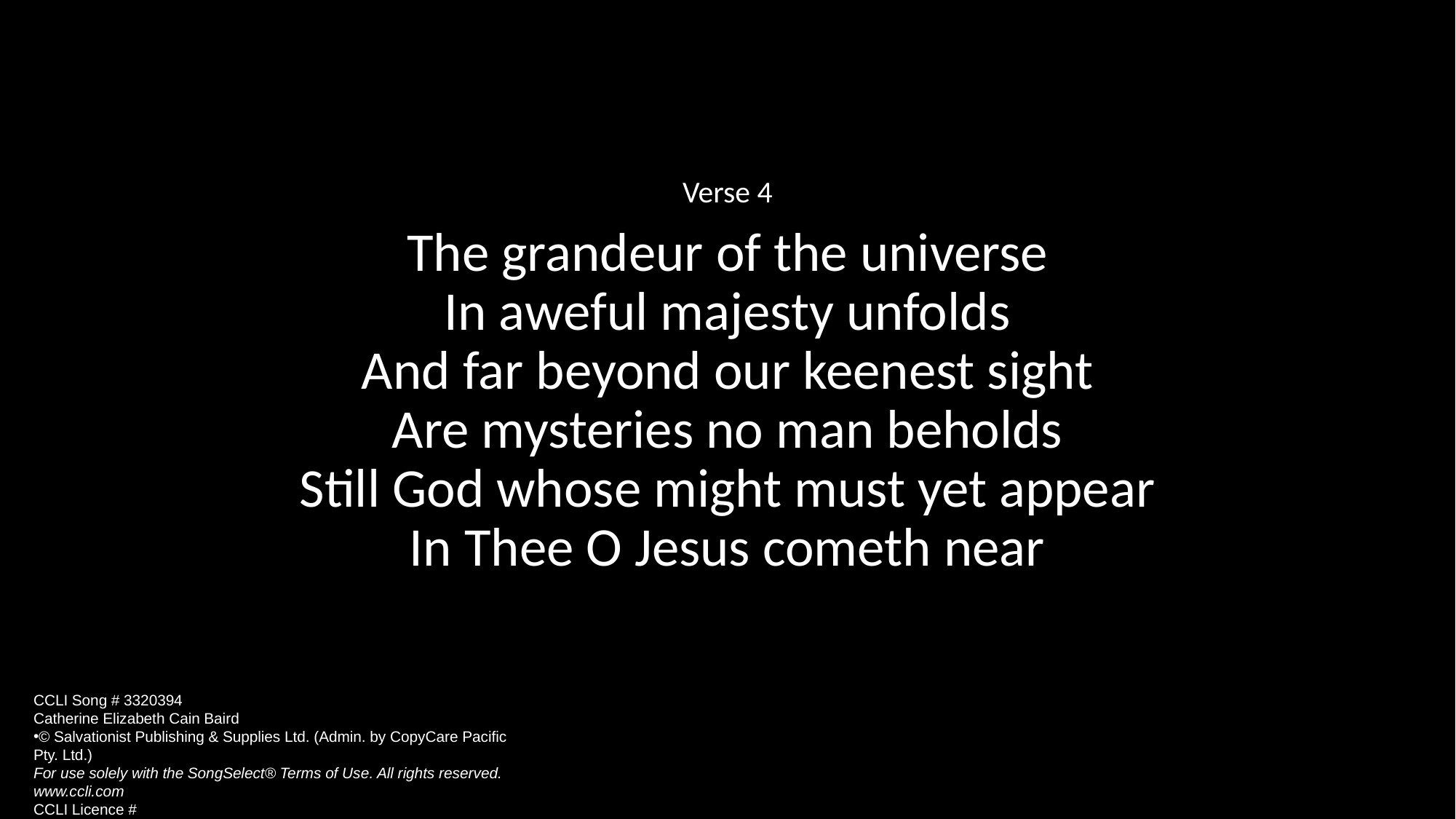

Verse 4
The grandeur of the universe
In aweful majesty unfolds
And far beyond our keenest sight
Are mysteries no man beholds
Still God whose might must yet appear
In Thee O Jesus cometh near
CCLI Song # 3320394
Catherine Elizabeth Cain Baird
© Salvationist Publishing & Supplies Ltd. (Admin. by CopyCare Pacific Pty. Ltd.)
For use solely with the SongSelect® Terms of Use. All rights reserved. www.ccli.com
CCLI Licence #